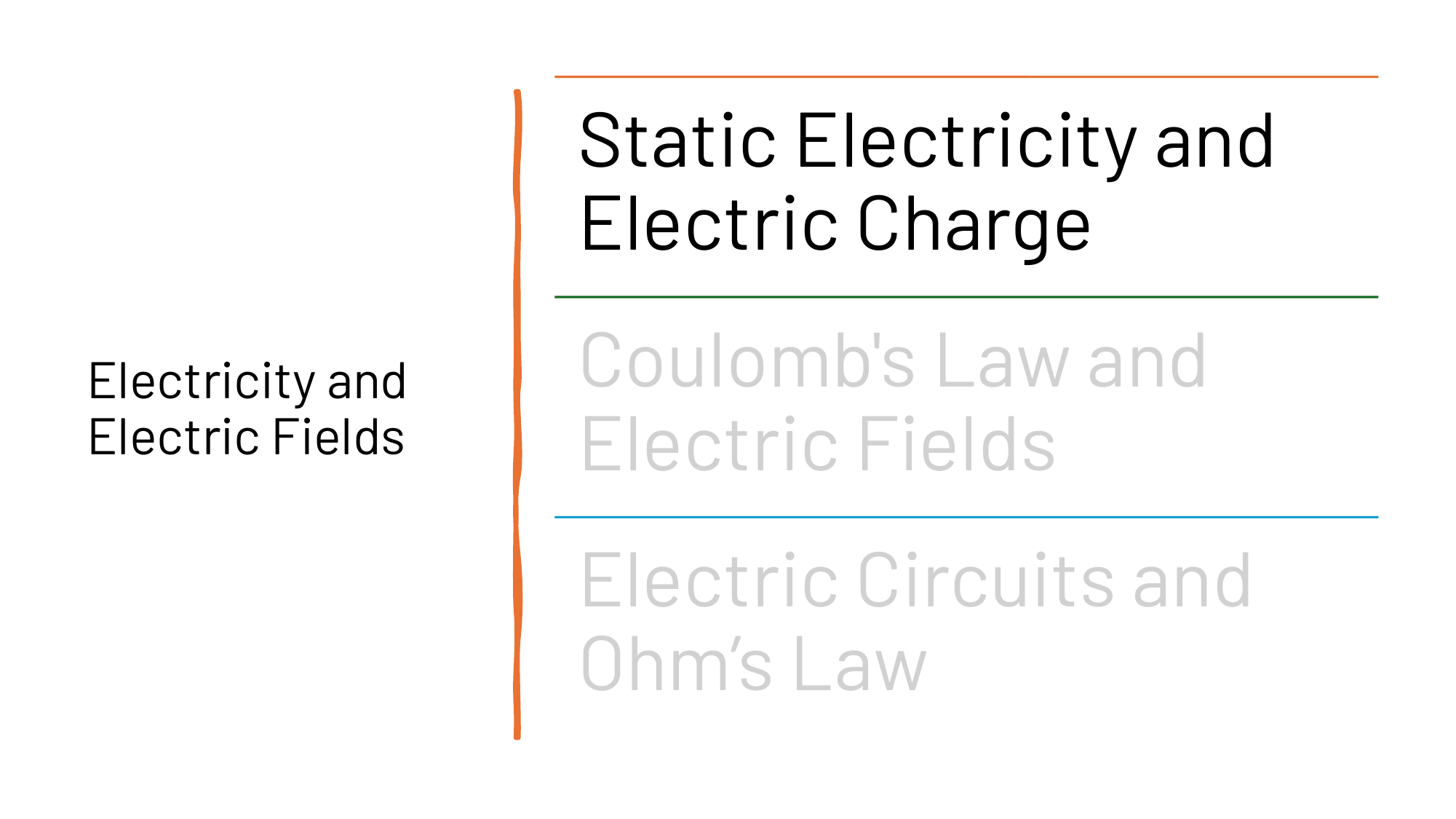

Static Electricity and
Electric Charge
Coulomb's Law and Electric Fields
Electric Circuits and
Ohm’s Law
# Electricity and Electric Fields